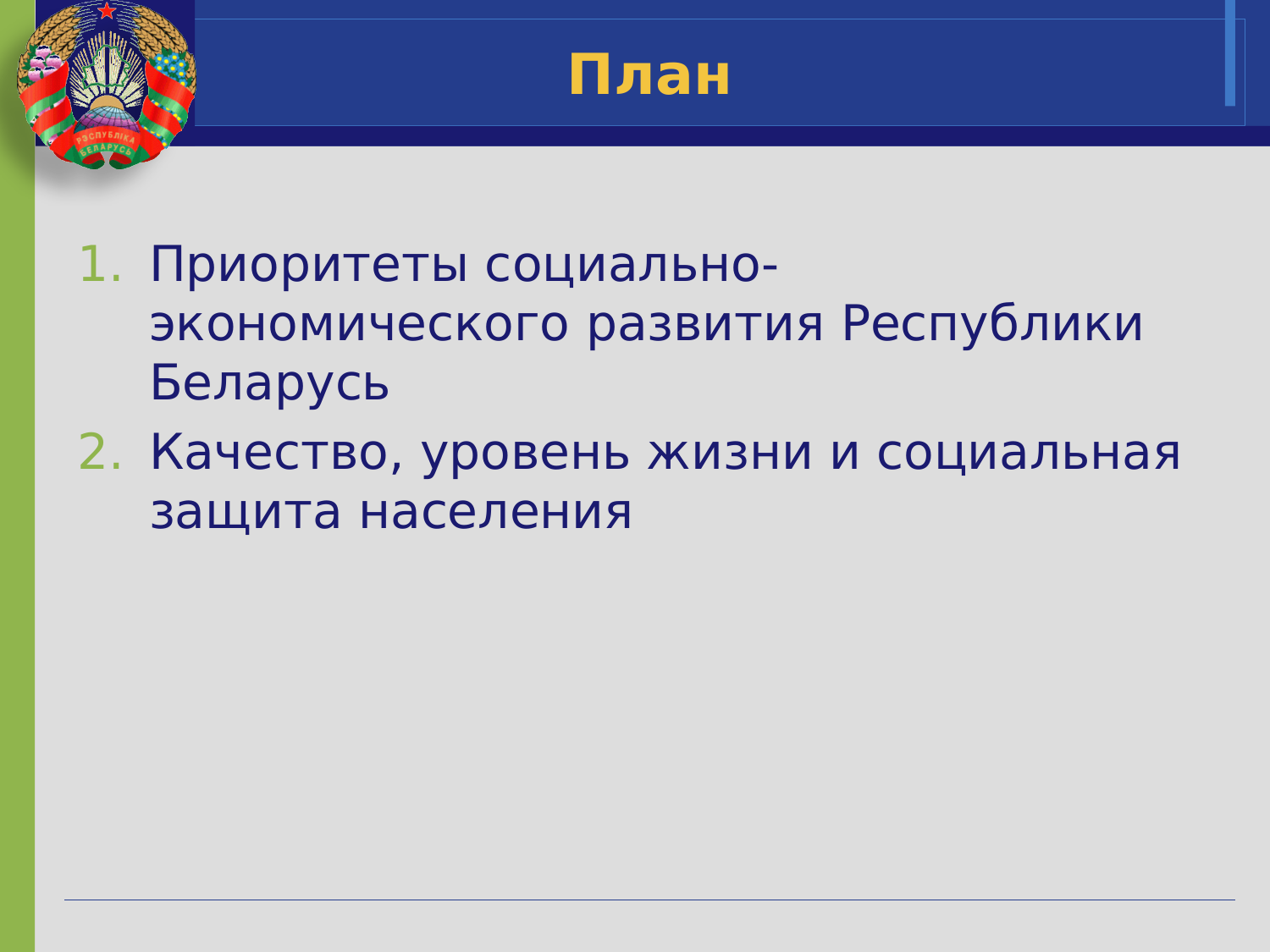

# План
Приоритеты социально-экономического развития Республики Беларусь
Качество, уровень жизни и социальная защита населения